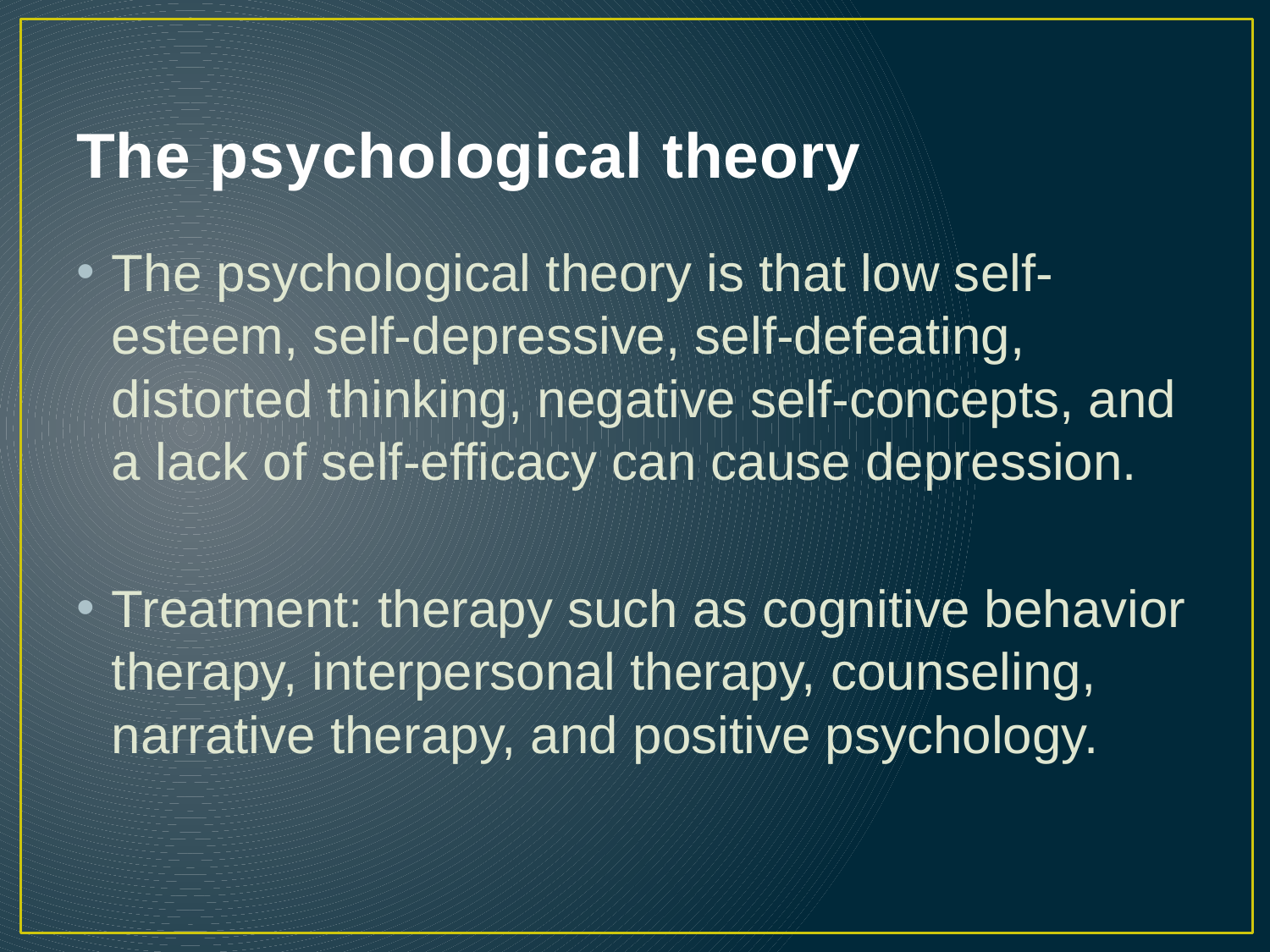

# The psychological theory
The psychological theory is that low self-esteem, self-depressive, self-defeating, distorted thinking, negative self-concepts, and a lack of self-efficacy can cause depression.

Treatment: therapy such as cognitive behavior therapy, interpersonal therapy, counseling, narrative therapy, and positive psychology.